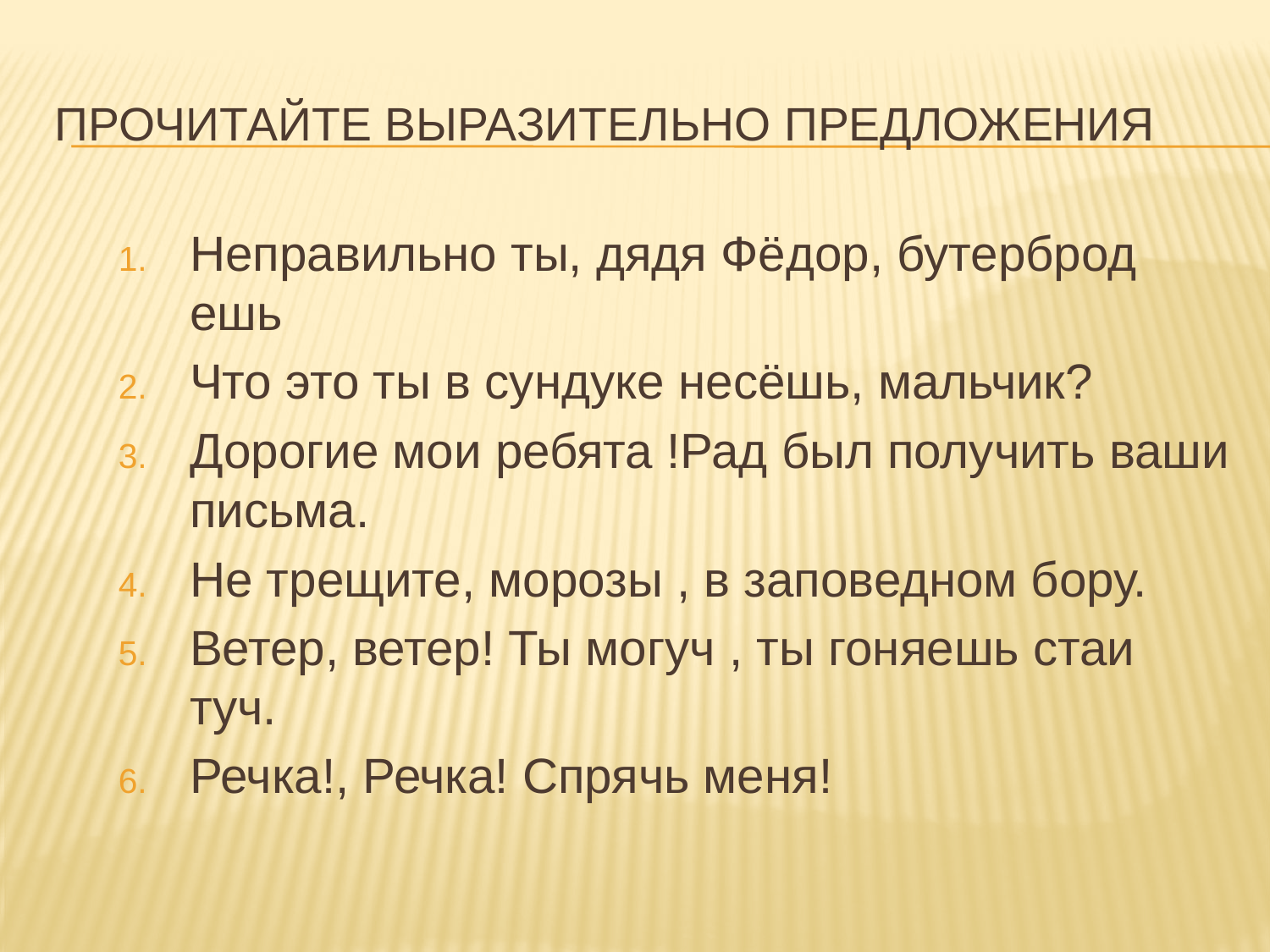

# Прочитайте выразительно предложения
Неправильно ты, дядя Фёдор, бутерброд ешь
Что это ты в сундуке несёшь, мальчик?
Дорогие мои ребята !Рад был получить ваши письма.
Не трещите, морозы , в заповедном бору.
Ветер, ветер! Ты могуч , ты гоняешь стаи туч.
Речка!, Речка! Спрячь меня!